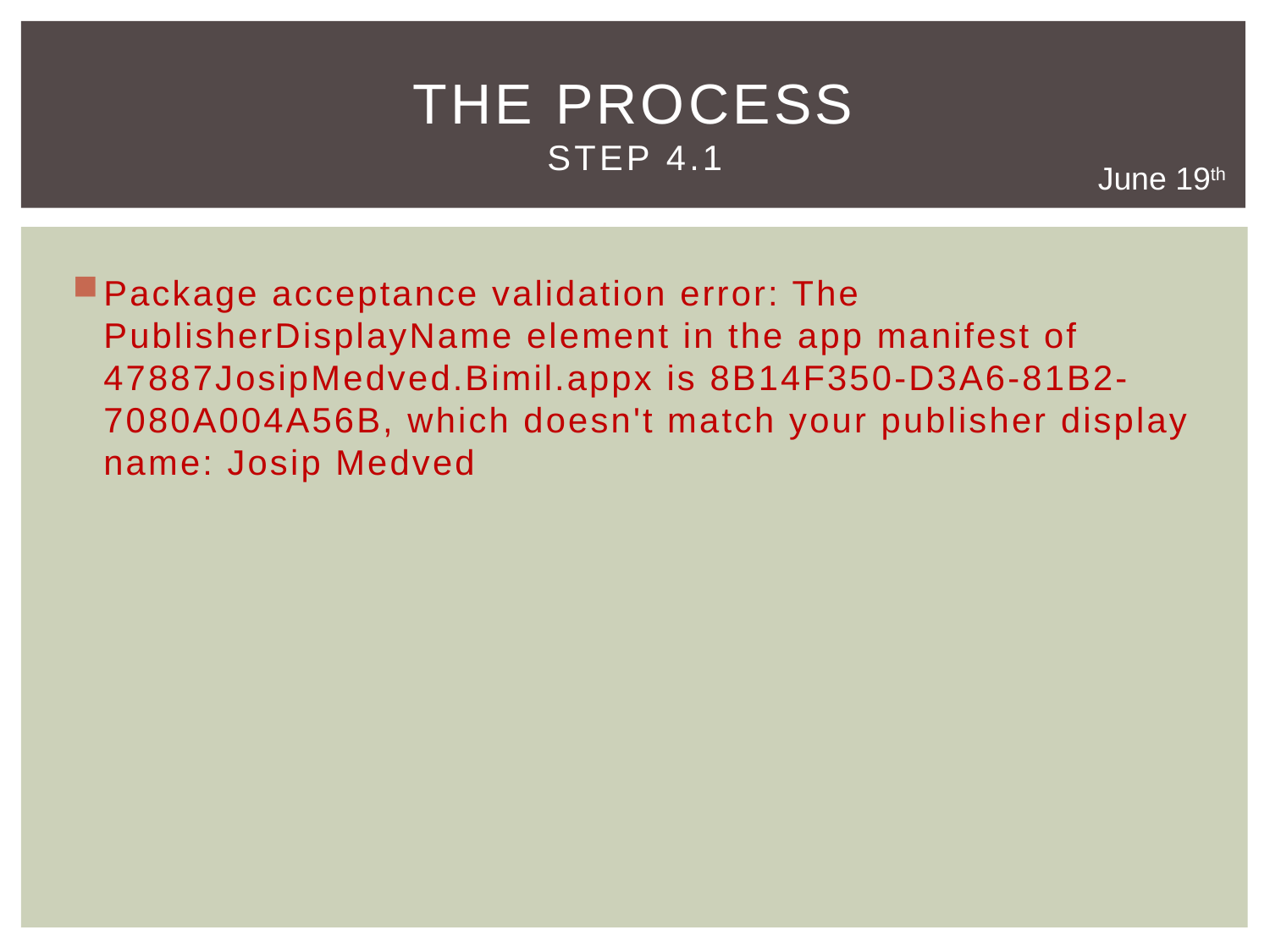

# The Process Step 4.1
June 19th
Package acceptance validation error: The PublisherDisplayName element in the app manifest of 47887JosipMedved.Bimil.appx is 8B14F350-D3A6-81B2-7080A004A56B, which doesn't match your publisher display name: Josip Medved